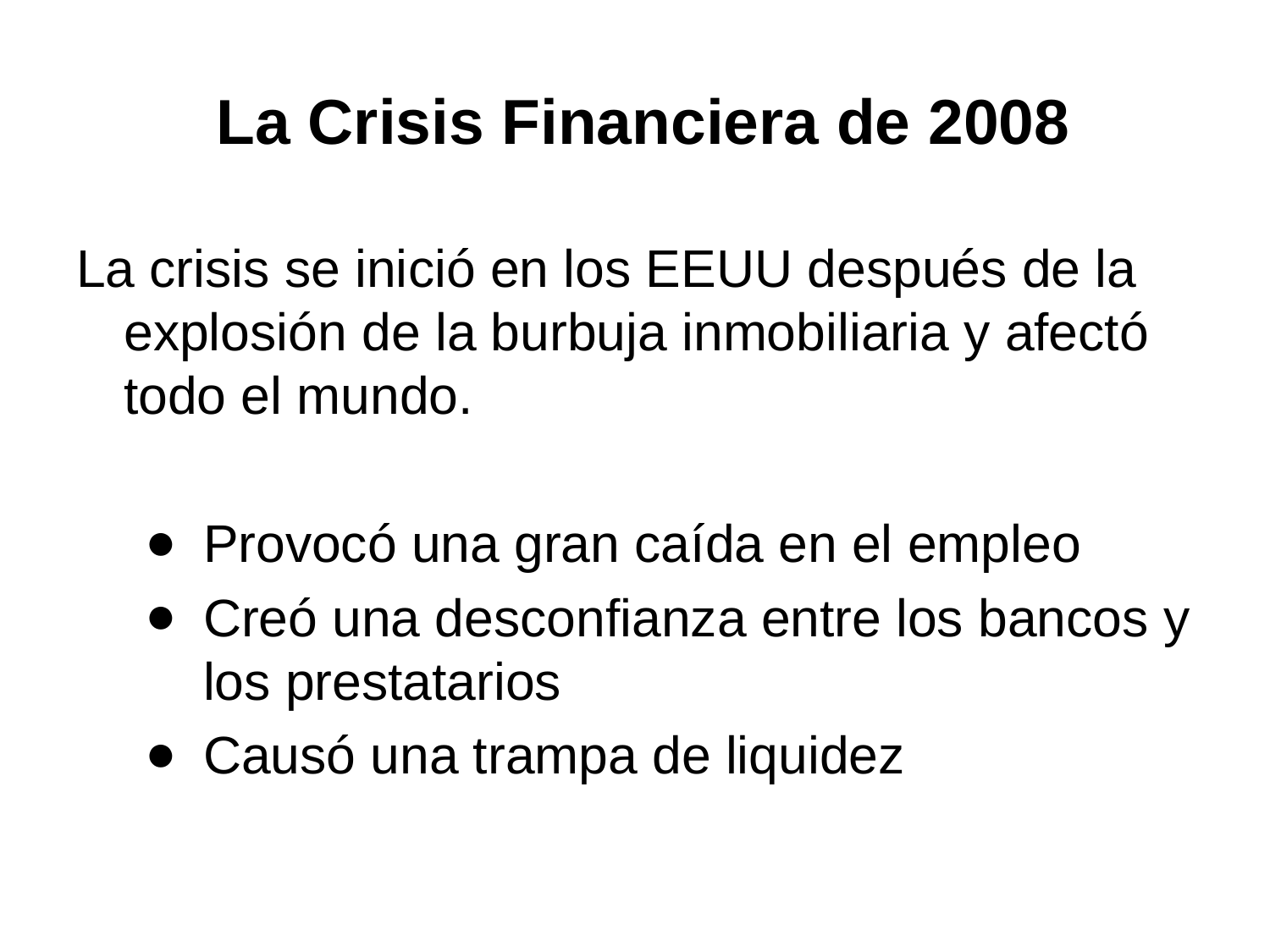

# La Crisis Financiera de 2008
La crisis se inició en los EEUU después de la explosión de la burbuja inmobiliaria y afectó todo el mundo.

Provocó una gran caída en el empleo
Creó una desconfianza entre los bancos y los prestatarios
Causó una trampa de liquidez